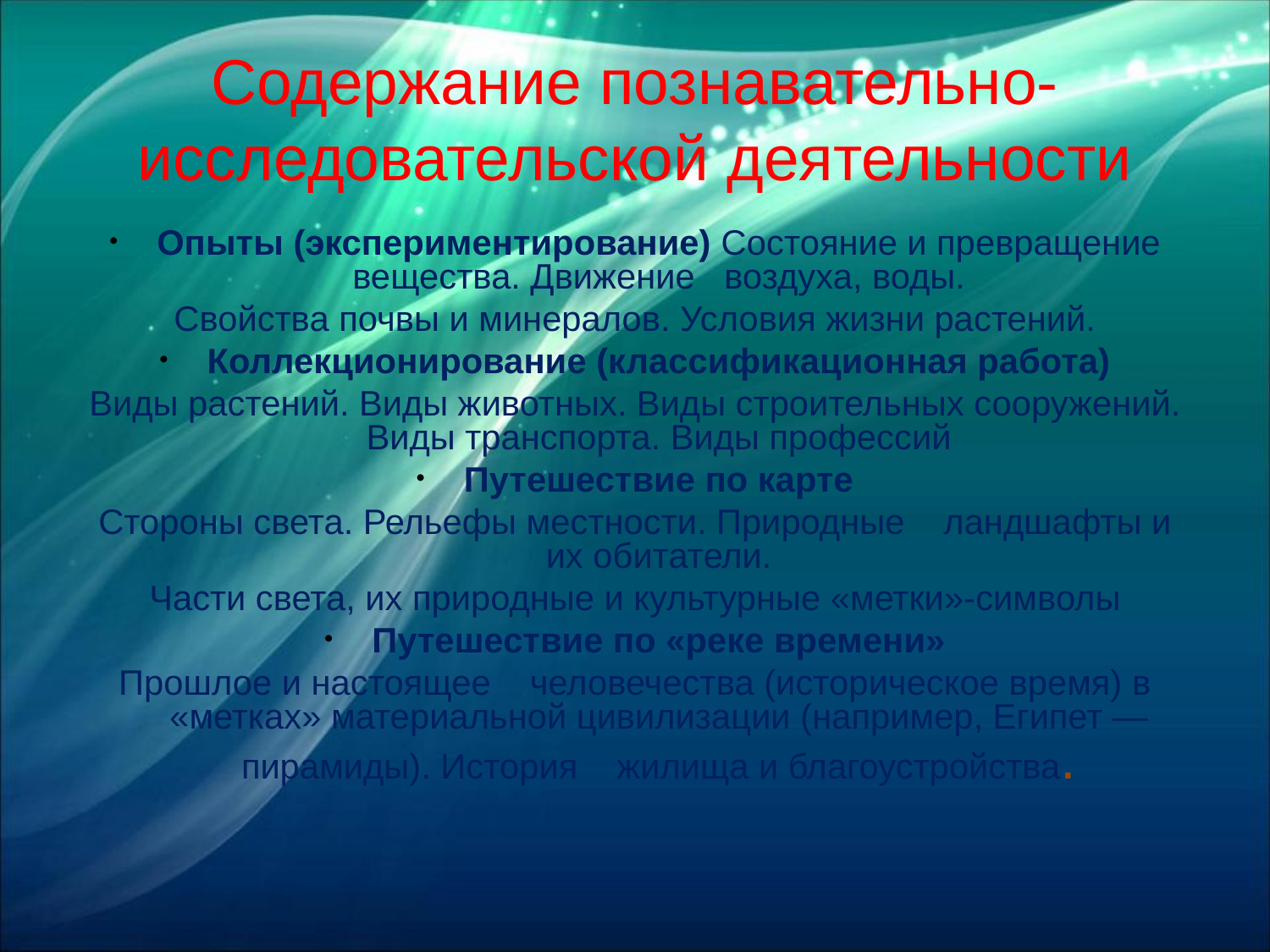

# Содержание познавательно-исследовательской деятельности
Опыты (экспериментирование) Состояние и превращение вещества. Движение   воздуха, воды.
Свойства почвы и минералов. Условия жизни растений.
Коллекционирование (классификационная работа)
Виды растений. Виды животных. Виды строительных сооружений. Виды транспорта. Виды профессий
Путешествие по карте
Стороны света. Рельефы местности. Природные    ландшафты и их обитатели.
Части света, их природные и культурные «метки»-символы
Путешествие по «реке времени»
Прошлое и настоящее    человечества (историческое время) в «метках» материальной цивилизации (например, Египет — пирамиды). История    жилища и благоустройства.